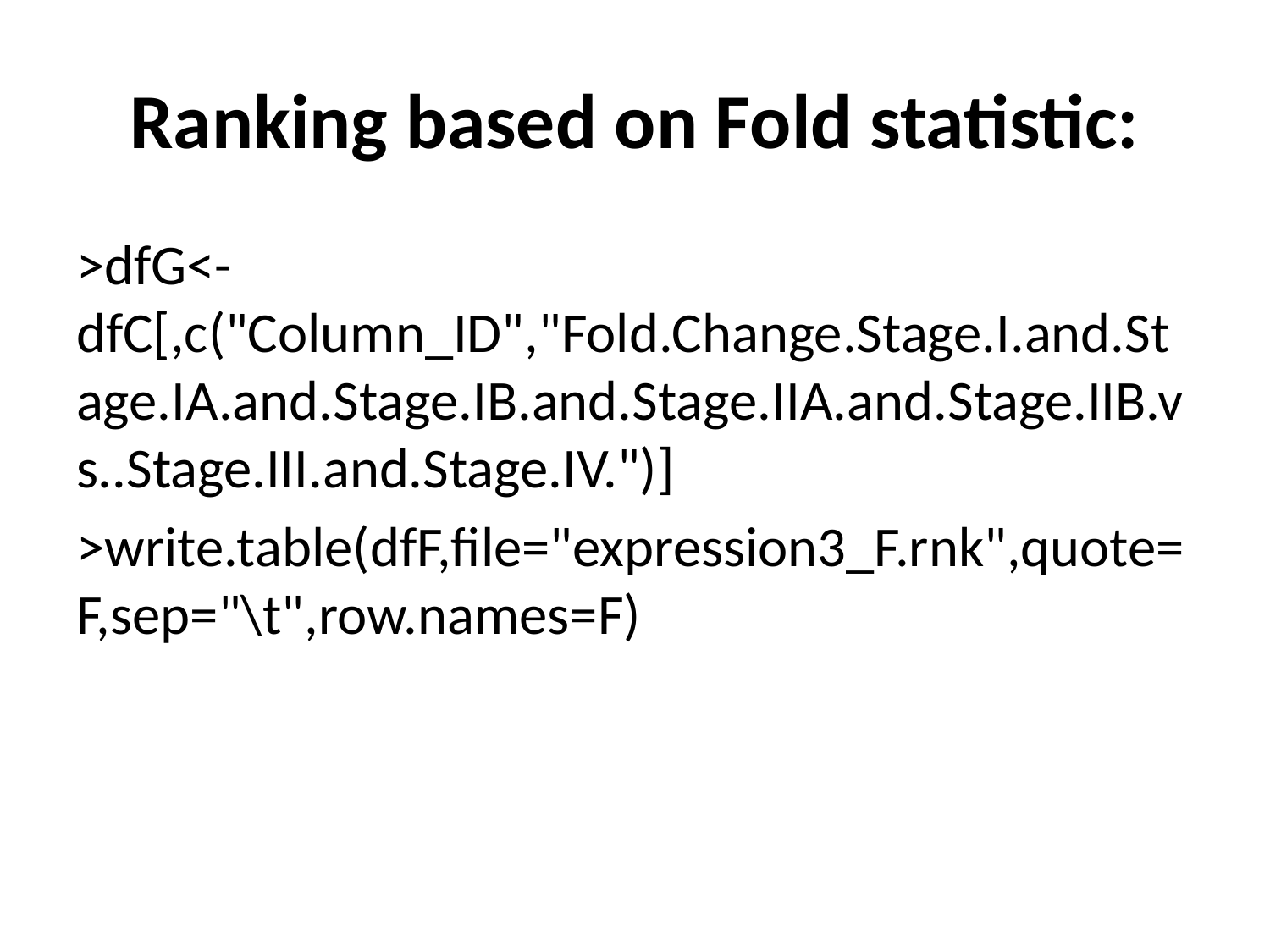

# Ranking based on Fold statistic:
>dfG<- dfC[,c("Column_ID","Fold.Change.Stage.I.and.Stage.IA.and.Stage.IB.and.Stage.IIA.and.Stage.IIB.vs..Stage.III.and.Stage.IV.")]
>write.table(dfF,file="expression3_F.rnk",quote=F,sep="\t",row.names=F)